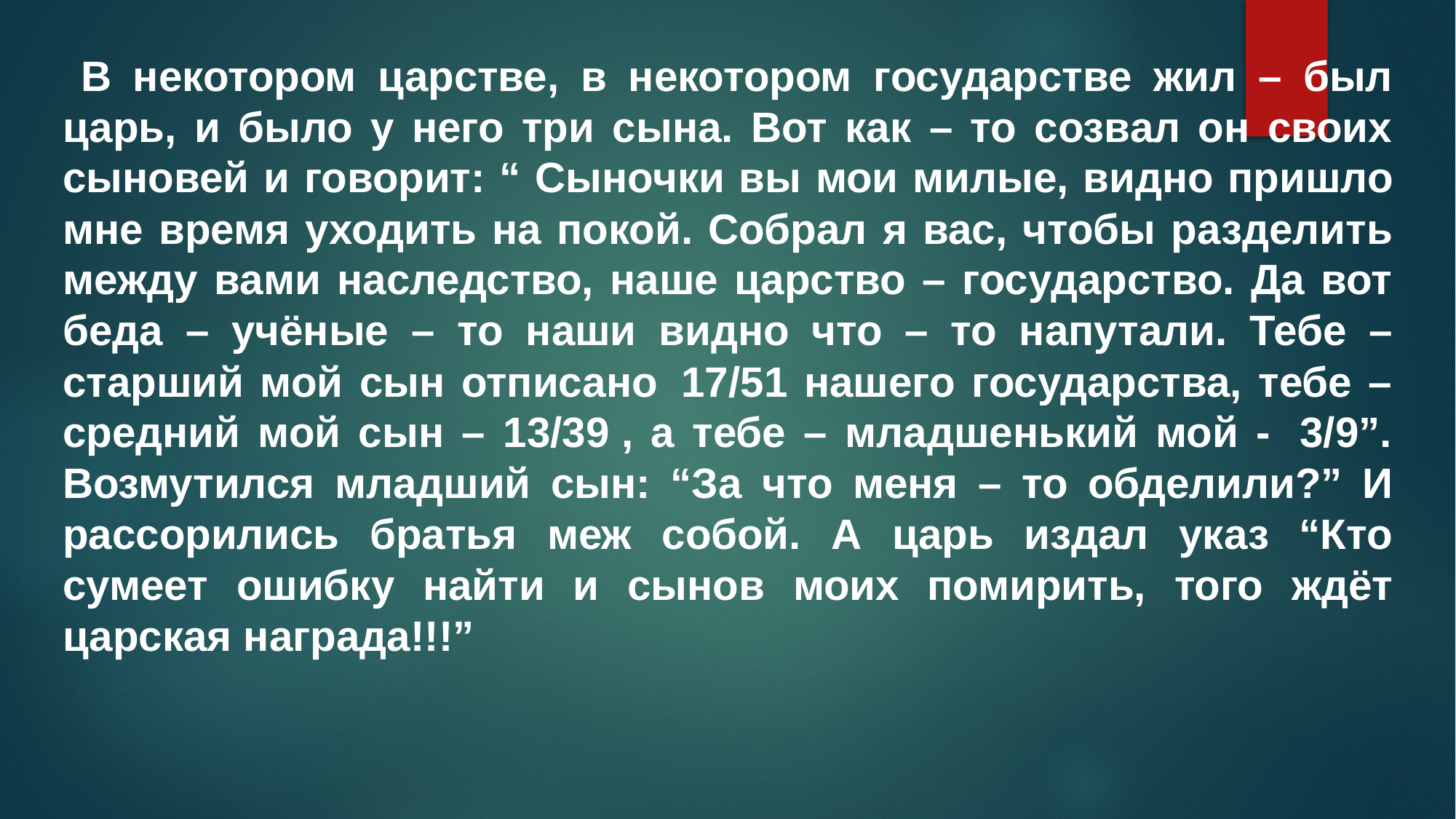

В некотором царстве, в некотором государстве жил – был царь, и было у него три сына. Вот как – то созвал он своих сыновей и говорит: “ Сыночки вы мои милые, видно пришло мне время уходить на покой. Собрал я вас, чтобы разделить между вами наследство, наше царство – государство. Да вот беда – учёные – то наши видно что – то напутали. Тебе – старший мой сын отписано  17/51 нашего государства, тебе – средний мой сын – 13/39 , а тебе – младшенький мой -  3/9”. Возмутился младший сын: “За что меня – то обделили?” И рассорились братья меж собой. А царь издал указ “Кто сумеет ошибку найти и сынов моих помирить, того ждёт царская награда!!!”